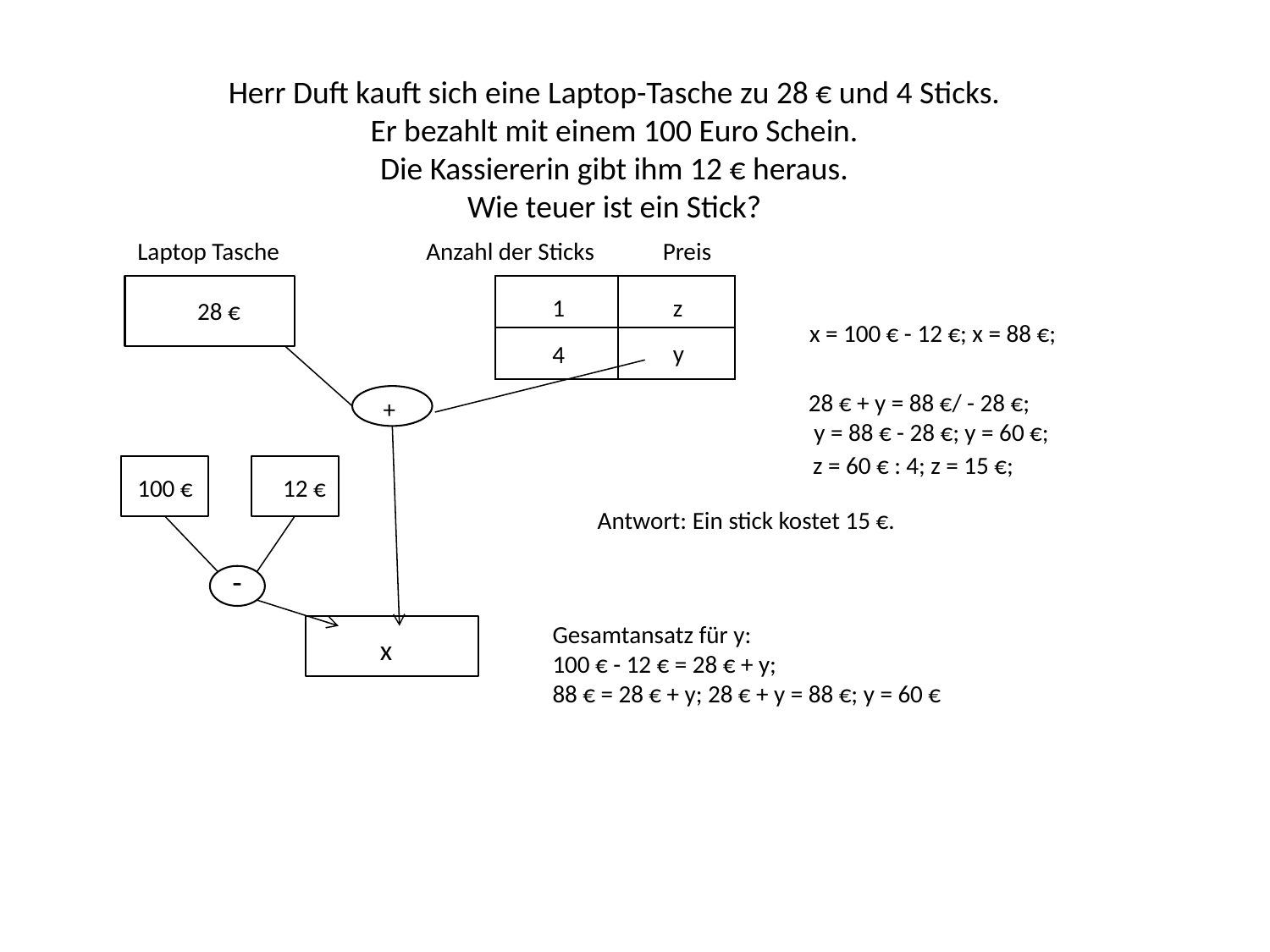

# Herr Duft kauft sich eine Laptop-Tasche zu 28 € und 4 Sticks. Er bezahlt mit einem 100 Euro Schein. Die Kassiererin gibt ihm 12 € heraus. Wie teuer ist ein Stick?
Laptop Tasche
  Anzahl der Sticks
 Preis

|  |  |
| --- | --- |
|  |  |
1
 z
28 €
    x = 100 € - 12 €; x = 88 €;
 y
4
 +
  28 € + y = 88 €/ - 28 €;
   y = 88 € - 28 €; y = 60 €;

 z = 60 € : 4; z = 15 €;

100 €
 12 €
Antwort: Ein stick kostet 15 €.
-

Gesamtansatz für y:
100 € - 12 € = 28 € + y;
88 € = 28 € + y; 28 € + y = 88 €; y = 60 €

 x